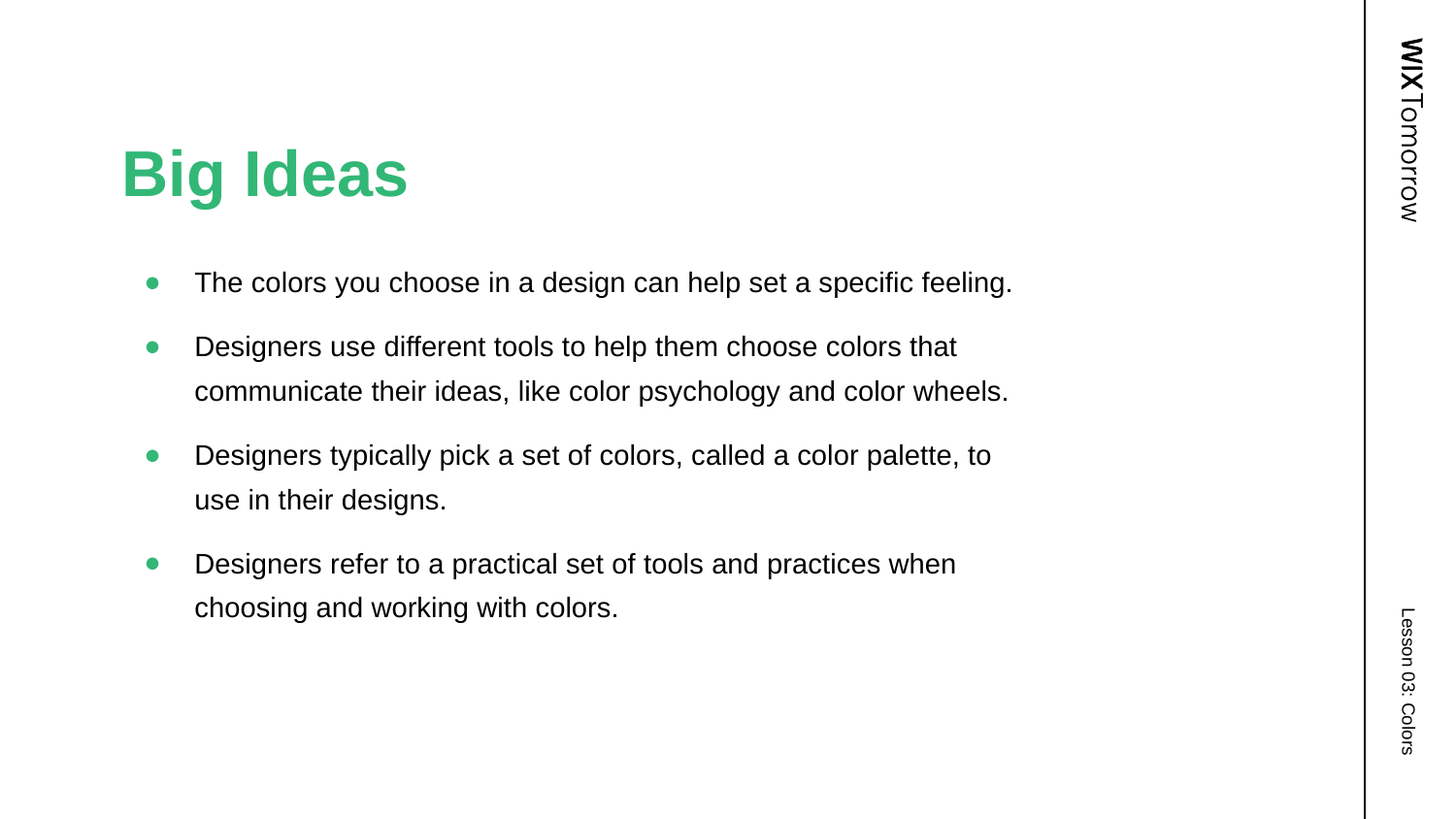

# Big Ideas
The colors you choose in a design can help set a specific feeling.
Designers use different tools to help them choose colors that communicate their ideas, like color psychology and color wheels.
Designers typically pick a set of colors, called a color palette, to use in their designs.
Designers refer to a practical set of tools and practices when choosing and working with colors.